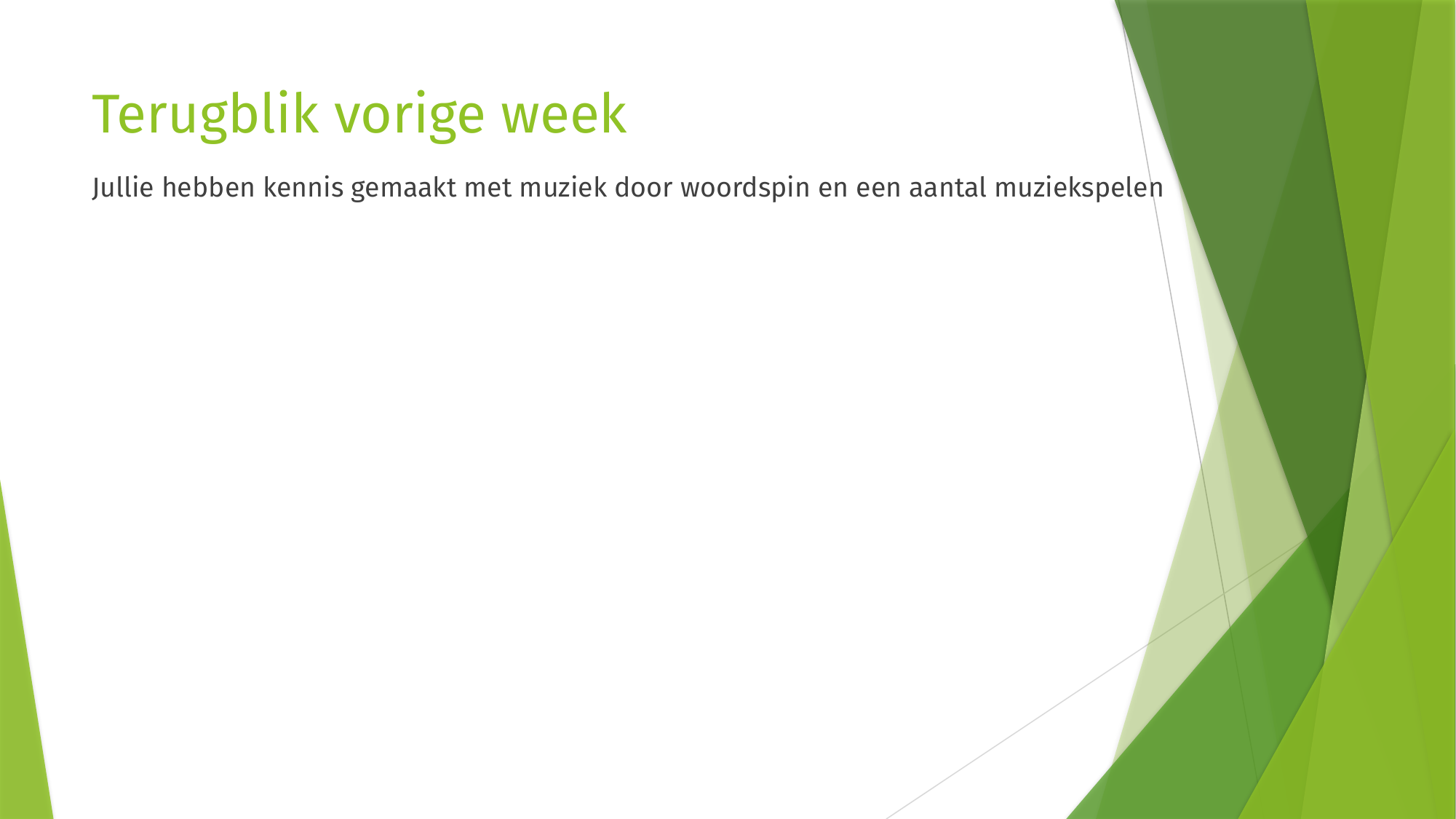

# Terugblik vorige week
Jullie hebben kennis gemaakt met muziek door woordspin en een aantal muziekspelen